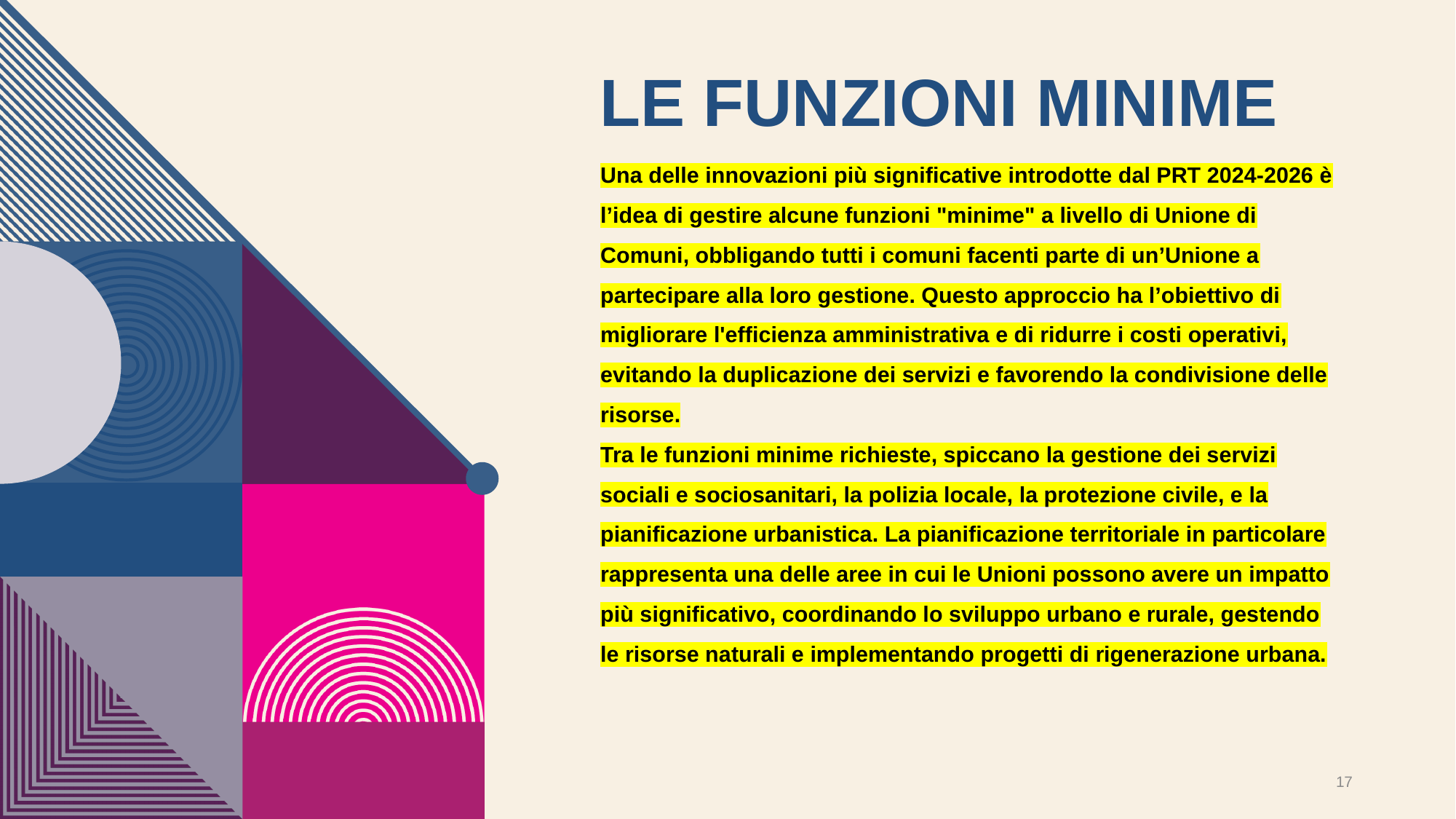

# Le funzioni minime
Una delle innovazioni più significative introdotte dal PRT 2024-2026 è l’idea di gestire alcune funzioni "minime" a livello di Unione di Comuni, obbligando tutti i comuni facenti parte di un’Unione a partecipare alla loro gestione. Questo approccio ha l’obiettivo di migliorare l'efficienza amministrativa e di ridurre i costi operativi, evitando la duplicazione dei servizi e favorendo la condivisione delle risorse.
Tra le funzioni minime richieste, spiccano la gestione dei servizi sociali e sociosanitari, la polizia locale, la protezione civile, e la pianificazione urbanistica. La pianificazione territoriale in particolare rappresenta una delle aree in cui le Unioni possono avere un impatto più significativo, coordinando lo sviluppo urbano e rurale, gestendo le risorse naturali e implementando progetti di rigenerazione urbana.

17